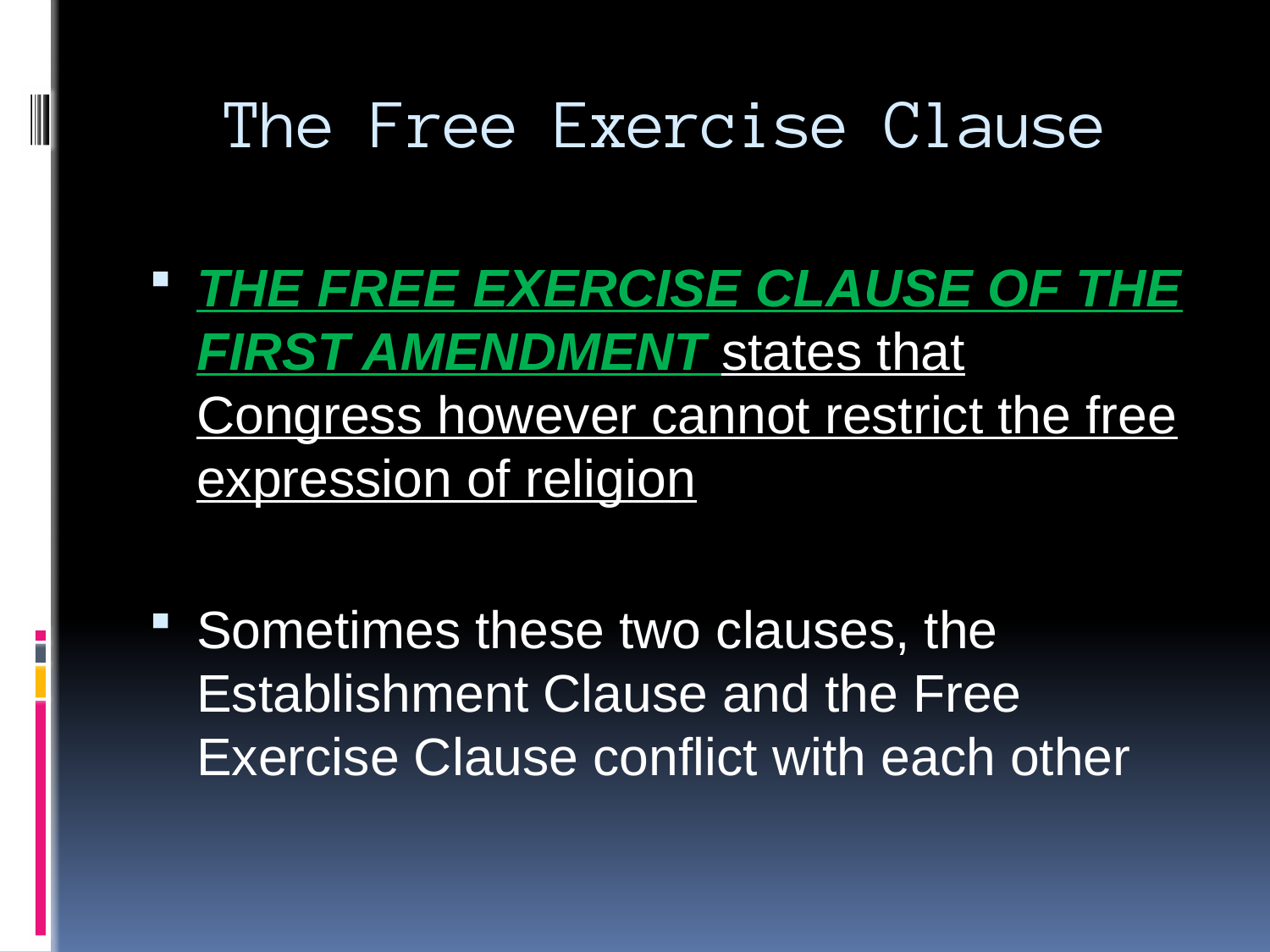

# The Free Exercise Clause
THE FREE EXERCISE CLAUSE OF THE FIRST AMENDMENT states that Congress however cannot restrict the free expression of religion

Sometimes these two clauses, the Establishment Clause and the Free Exercise Clause conflict with each other